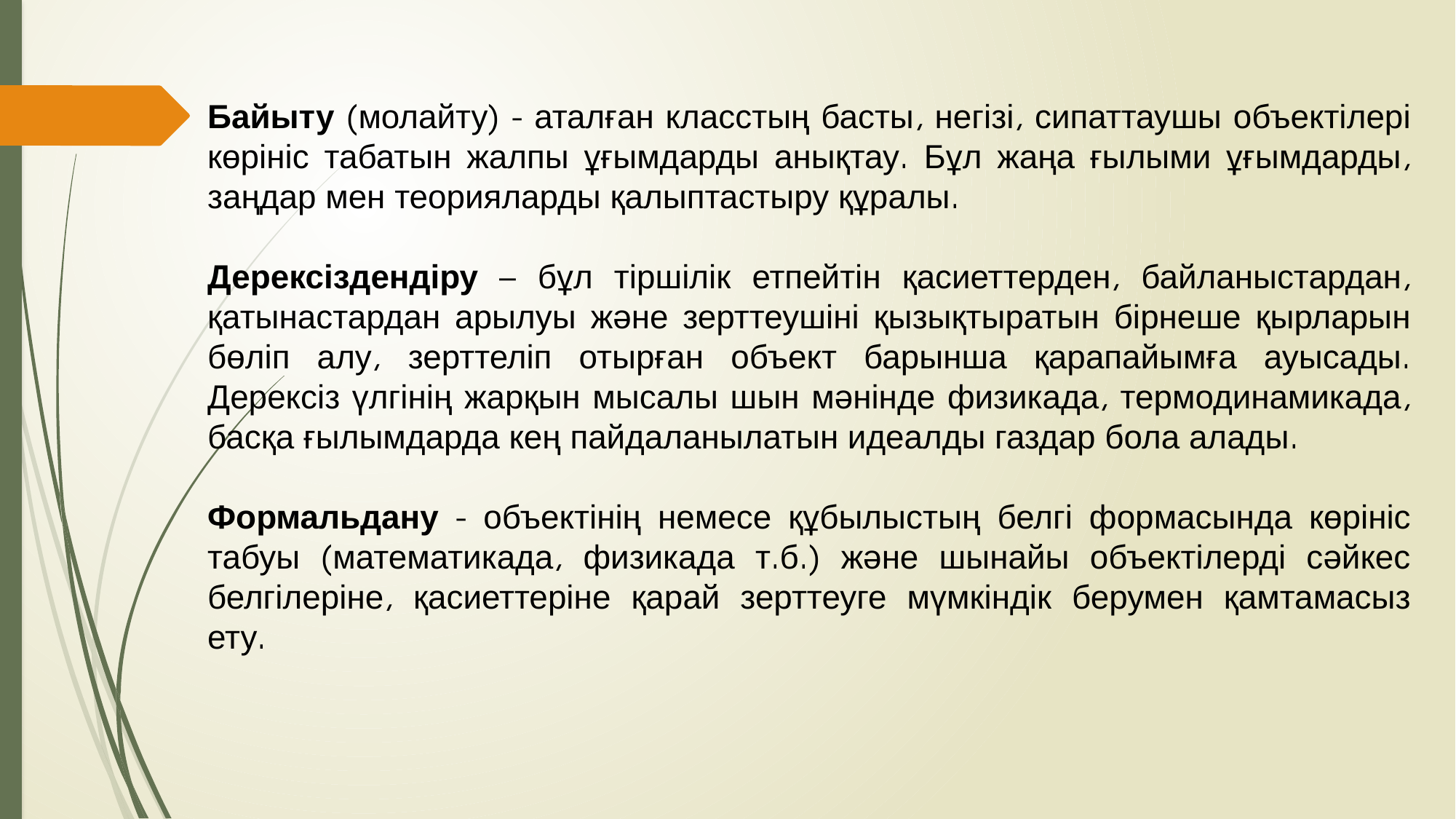

Байыту (молайту) - аталған класстың басты, негізі, сипаттаушы объектілері көрініс табатын жалпы ұғымдарды анықтау. Бұл жаңа ғылыми ұғымдарды, заңдар мен теорияларды қалыптастыру құралы.

Дерексіздендіру – бұл тіршілік етпейтін қасиеттерден, байланыстардан, қатынастардан арылуы және зерттеушіні қызықтыратын бірнеше қырларын бөліп алу, зерттеліп отырған объект барынша қарапайымға ауысады. Дерексіз үлгінің жарқын мысалы шын мәнінде физикада, термодинамикада, басқа ғылымдарда кең пайдаланылатын идеалды газдар бола алады.

Формальдану - объектінің немесе құбылыстың белгі формасында көрініс табуы (математикада, физикада т.б.) және шынайы объектілерді сәйкес белгілеріне, қасиеттеріне қарай зерттеуге мүмкіндік берумен қамтамасыз ету.